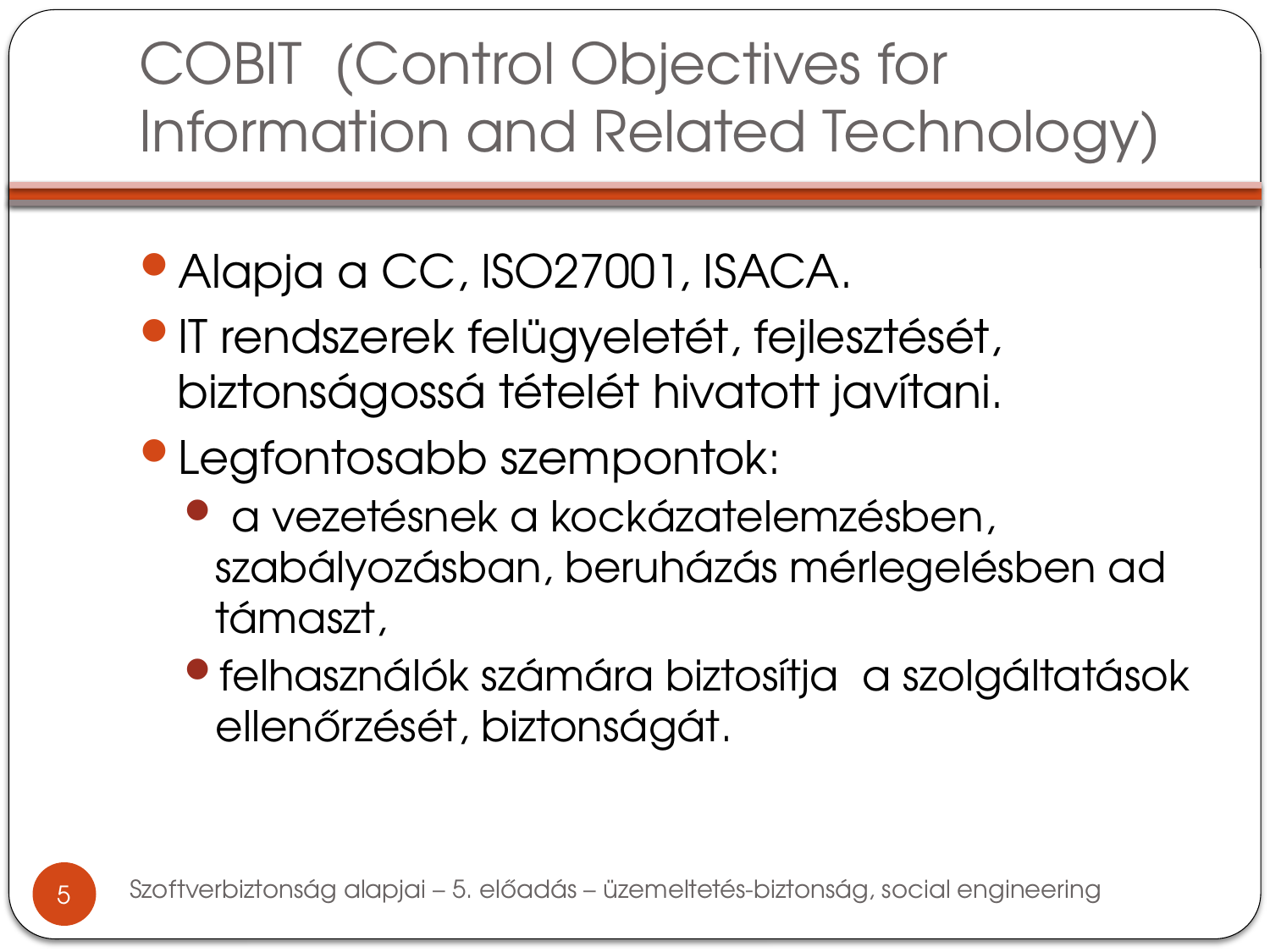

# COBIT  (Control Objectives for Information and Related Technology)
Alapja a CC, ISO27001, ISACA.
IT rendszerek felügyeletét, fejlesztését, biztonságossá tételét hivatott javítani.
Legfontosabb szempontok:
 a vezetésnek a kockázatelemzésben, szabályozásban, beruházás mérlegelésben ad támaszt,
felhasználók számára biztosítja  a szolgáltatások ellenőrzését, biztonságát.
Szoftverbiztonság alapjai – 5. előadás – üzemeltetés-biztonság, social engineering
5